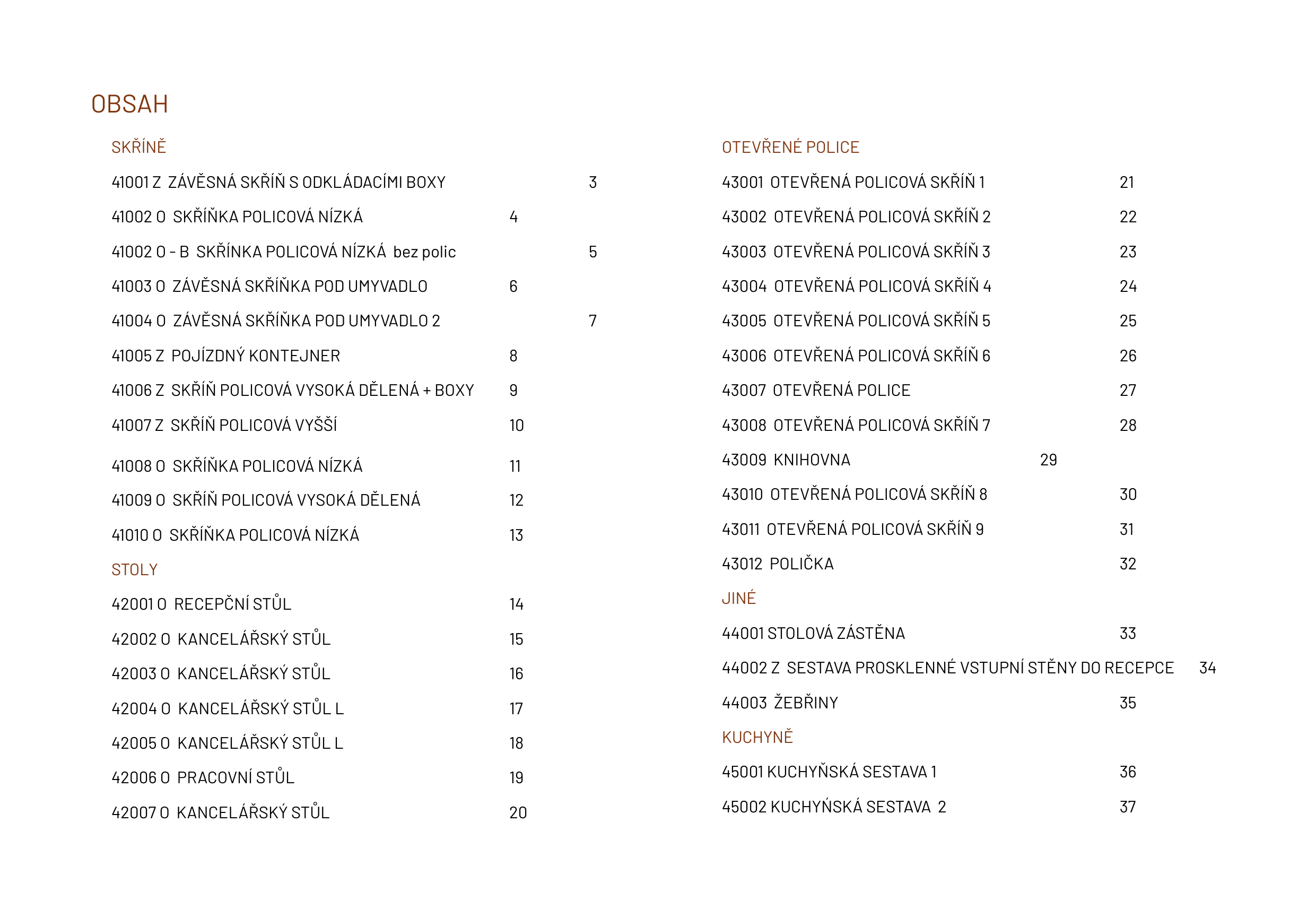

OBSAH
SKŘÍNĚ
41001 Z  ZÁVĚSNÁ SKŘÍŇ S ODKLÁDACÍMI BOXY 		3
41002 O  SKŘÍŇKA POLICOVÁ NÍZKÁ		4
41002 O - B  SKŘÍNKA POLICOVÁ NÍZKÁ  bez polic		5
41003 O  ZÁVĚSNÁ SKŘÍŇKA POD UMYVADLO		6
41004 O  ZÁVĚSNÁ SKŘÍŇKA POD UMYVADLO 2		7
41005 Z  POJÍZDNÝ KONTEJNER			8
41006 Z  SKŘÍŇ POLICOVÁ VYSOKÁ DĚLENÁ + BOXY	9
41007 Z  SKŘÍŇ POLICOVÁ VYŠŠÍ			10
41008 O  SKŘÍŇKA POLICOVÁ NÍZKÁ		11
41009 O  SKŘÍŇ POLICOVÁ VYSOKÁ DĚLENÁ		12
41010 O  SKŘÍŇKA POLICOVÁ NÍZKÁ		13
STOLY
42001 O  RECEPČNÍ STŮL			14
42002 O  KANCELÁŘSKÝ STŮL			15
42003 O  KANCELÁŘSKÝ STŮL			16
42004 O  KANCELÁŘSKÝ STŮL L			17
42005 O  KANCELÁŘSKÝ STŮL L			18
42006 O  PRACOVNÍ STŮL			19
42007 O  KANCELÁŘSKÝ STŮL			20
OTEVŘENÉ POLICE
43001  OTEVŘENÁ POLICOVÁ SKŘÍŇ 1		21
43002  OTEVŘENÁ POLICOVÁ SKŘÍŇ 2		22
43003  OTEVŘENÁ POLICOVÁ SKŘÍŇ 3		23
43004  OTEVŘENÁ POLICOVÁ SKŘÍŇ 4		24
43005  OTEVŘENÁ POLICOVÁ SKŘÍŇ 5		25
43006  OTEVŘENÁ POLICOVÁ SKŘÍŇ 6		26
43007  OTEVŘENÁ POLICE			27
43008  OTEVŘENÁ POLICOVÁ SKŘÍŇ 7		28
43009  KNIHOVNA			29
43010  OTEVŘENÁ POLICOVÁ SKŘÍŇ 8		30
43011  OTEVŘENÁ POLICOVÁ SKŘÍŇ 9		31
43012  POLIČKA				32
JINÉ
44001 STOLOVÁ ZÁSTĚNA			33
44002 Z  SESTAVA PROSKLENNÉ VSTUPNÍ STĚNY DO RECEPCE	34
44003  ŽEBŘINY				35
KUCHYNĚ
45001 KUCHYŇSKÁ SESTAVA 1			36
45002 KUCHYŃSKÁ SESTAVA  2			37